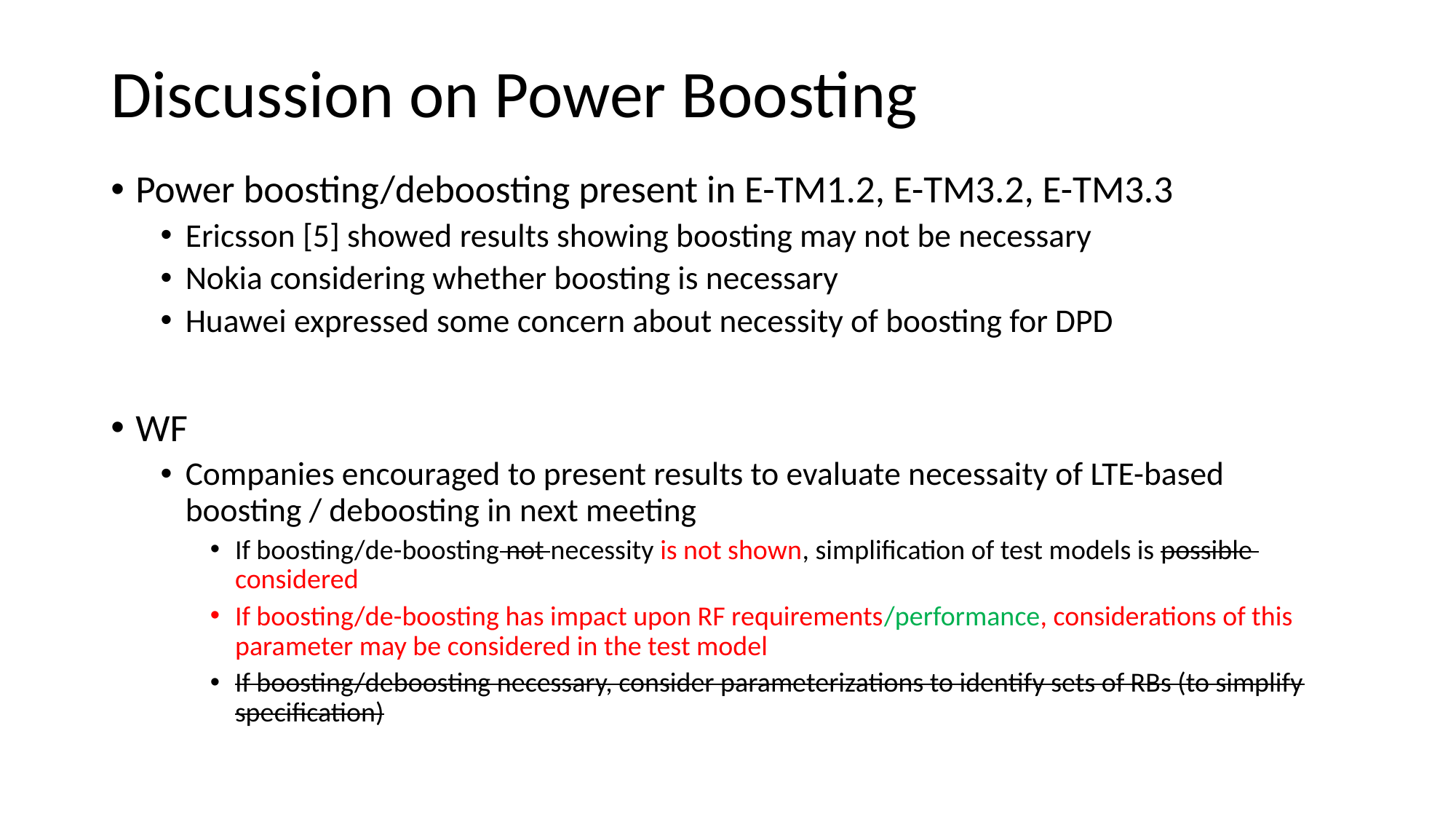

# Discussion on Power Boosting
Power boosting/deboosting present in E-TM1.2, E-TM3.2, E-TM3.3
Ericsson [5] showed results showing boosting may not be necessary
Nokia considering whether boosting is necessary
Huawei expressed some concern about necessity of boosting for DPD

WF
Companies encouraged to present results to evaluate necessaity of LTE-based boosting / deboosting in next meeting
If boosting/de-boosting not necessity is not shown, simplification of test models is possible  considered
If boosting/de-boosting has impact upon RF requirements/performance, considerations of this parameter may be considered in the test model
If boosting/deboosting necessary, consider parameterizations to identify sets of RBs (to simplify specification)